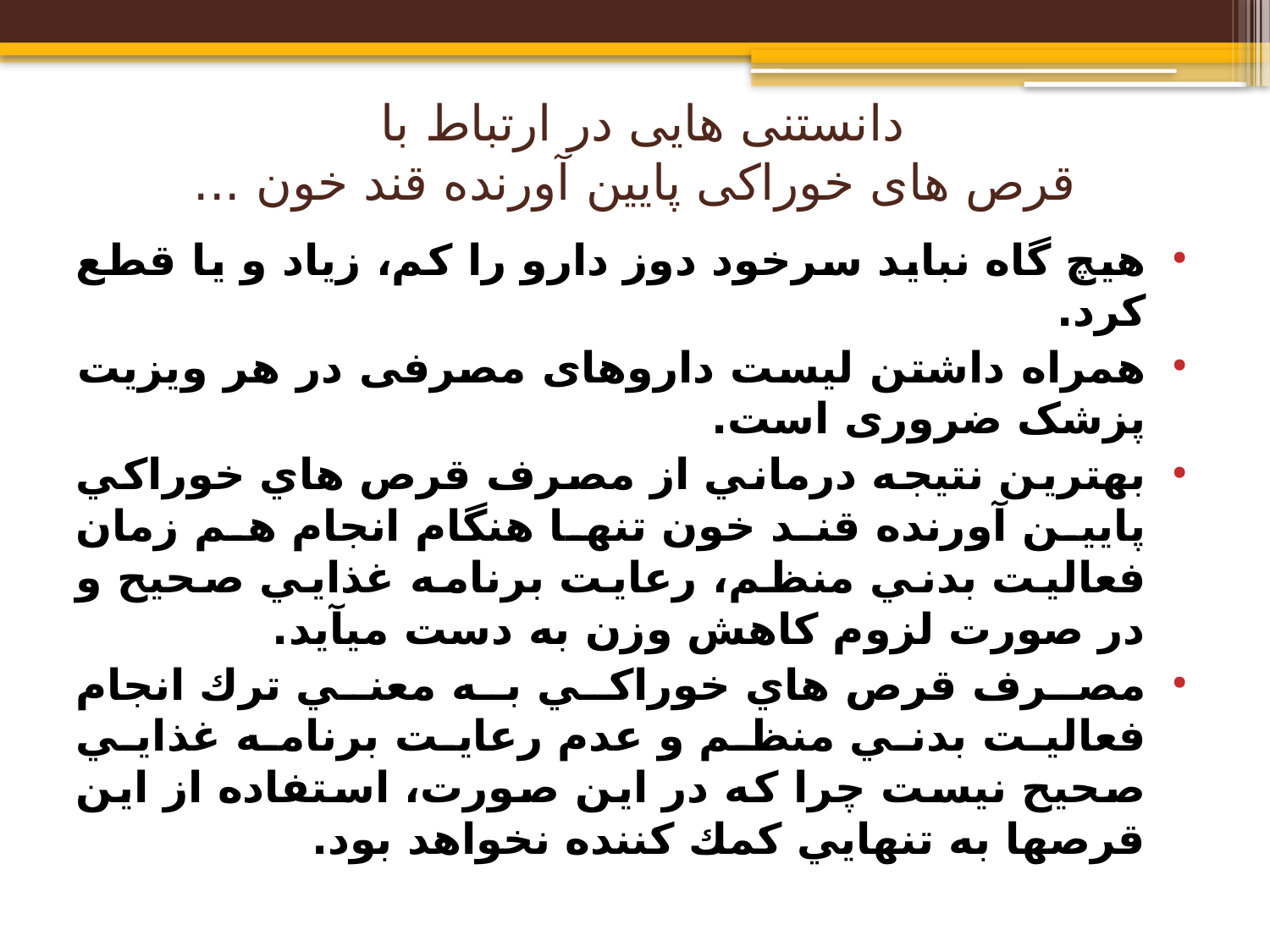

# دانستنی هایی در ارتباط با قرص های خوراکی پایین آورنده قند خون ...
هیچ گاه نباید سرخود دوز دارو را کم، زیاد و یا قطع کرد.
همراه داشتن لیست داروهای مصرفی در هر ویزیت پزشک ضروری است.
بهترين نتيجه درماني از مصرف قرص هاي خوراكي پايين آورنده قند خون تنها هنگام انجام هم زمان فعاليت بدني منظم، رعايت برنامه غذايي صحيح و در صورت لزوم كاهش وزن به دست مي‏آيد.
مصرف قرص هاي خوراكي به معني ترك انجام فعاليت بدني منظم و عدم رعايت برنامه غذايي صحيح نيست چرا كه در اين صورت، استفاده از اين قرص‏ها به تنهايي كمك كننده نخواهد بود.